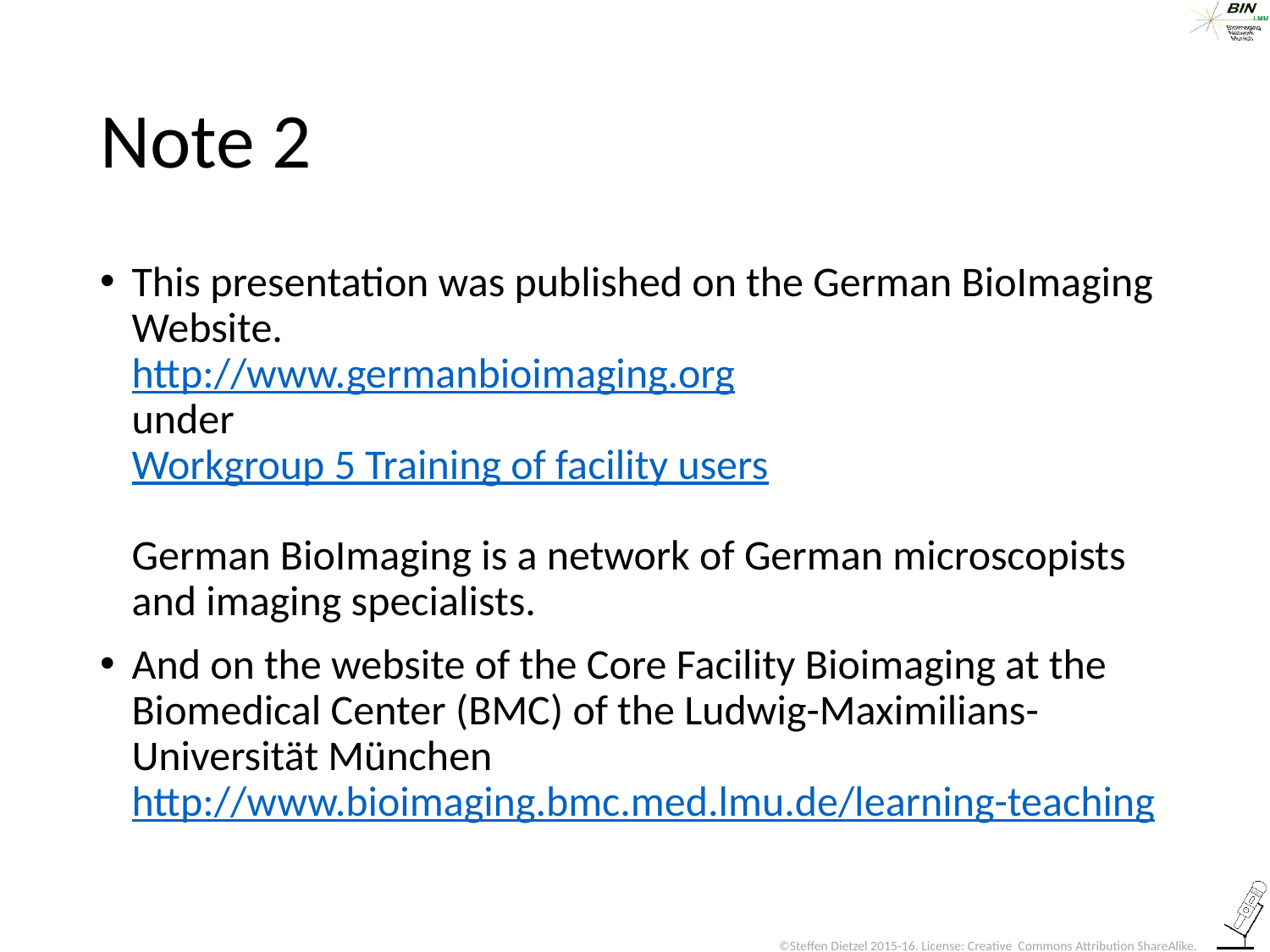

# Note 2
This presentation was published on the German BioImaging Website.
http://www.germanbioimaging.org
under
Workgroup 5 Training of facility users
German BioImaging is a network of German microscopists and imaging specialists.
And on the website of the Core Facility Bioimaging at the Biomedical Center (BMC) of the Ludwig-Maximilians-Universität München
http://www.bioimaging.bmc.med.lmu.de/learning-teaching